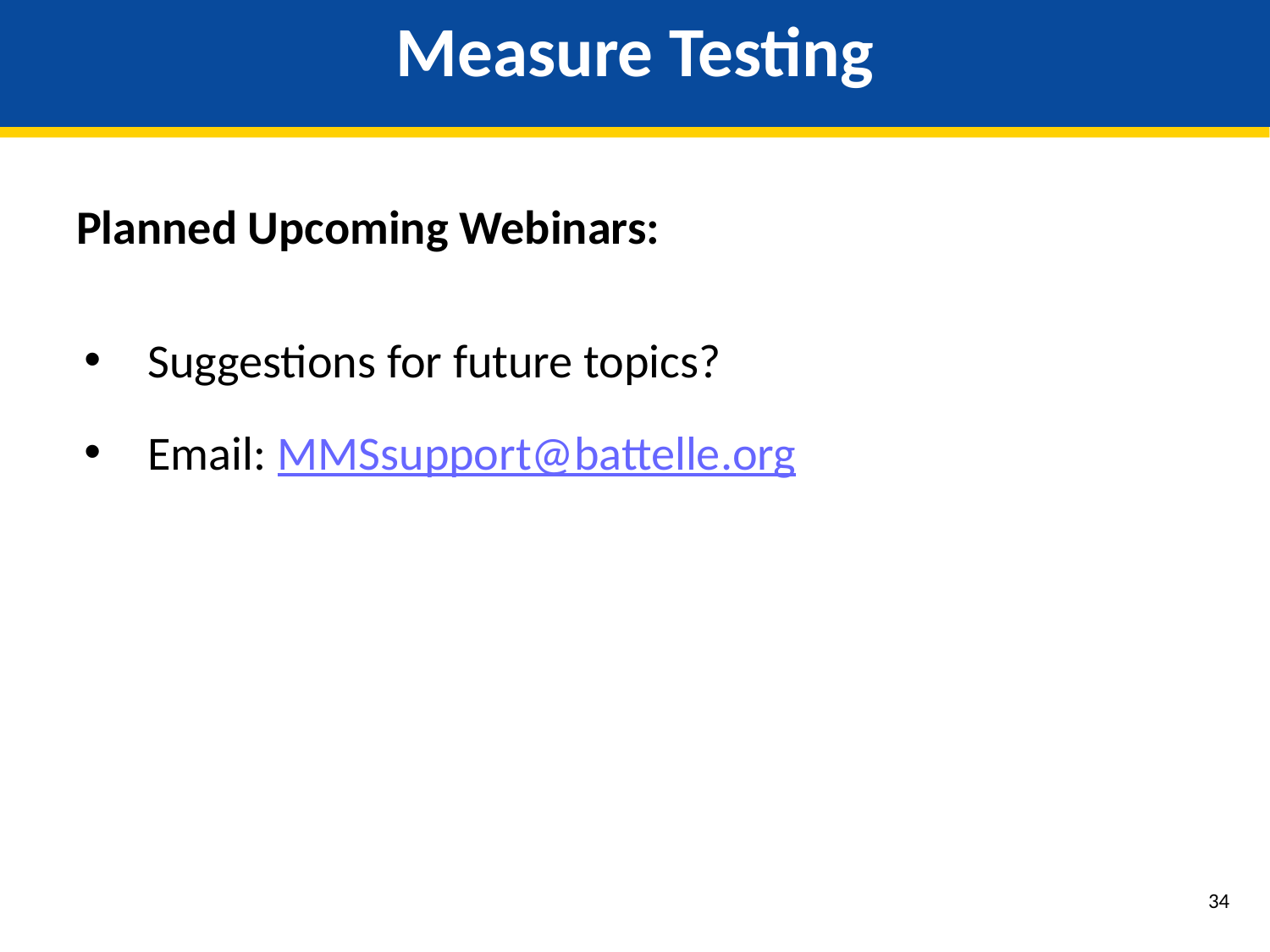

# Measure Testing
Planned Upcoming Webinars:

Suggestions for future topics?

Email: MMSsupport@battelle.org